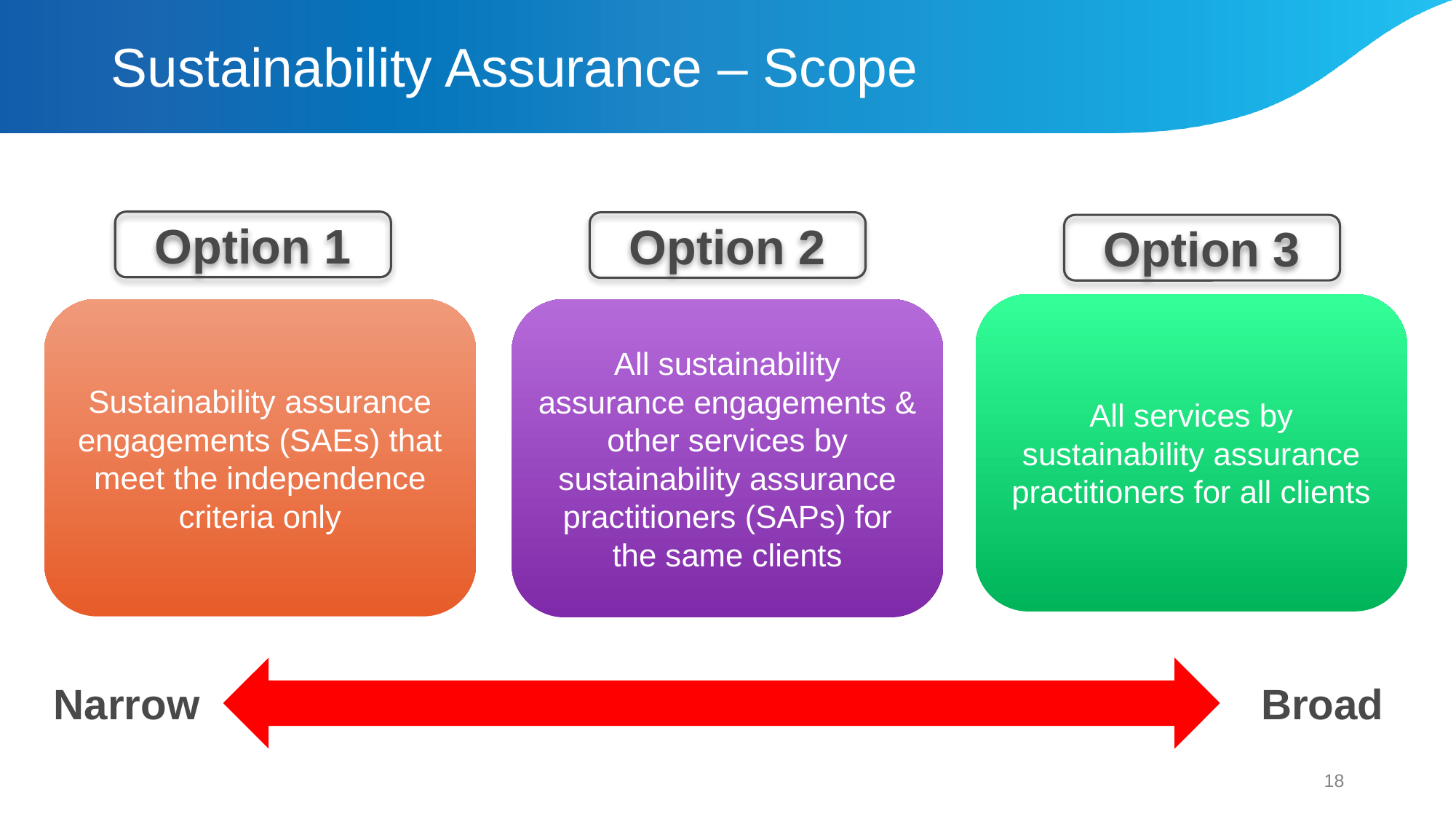

# Sustainability Assurance – Scope

Option 1
Option 2
Option 3
All services by sustainability assurance practitioners for all clients
Sustainability assurance engagements (SAEs) that meet the independence criteria only
All sustainability assurance engagements & other services by sustainability assurance practitioners (SAPs) for the same clients
Broad
Narrow
18